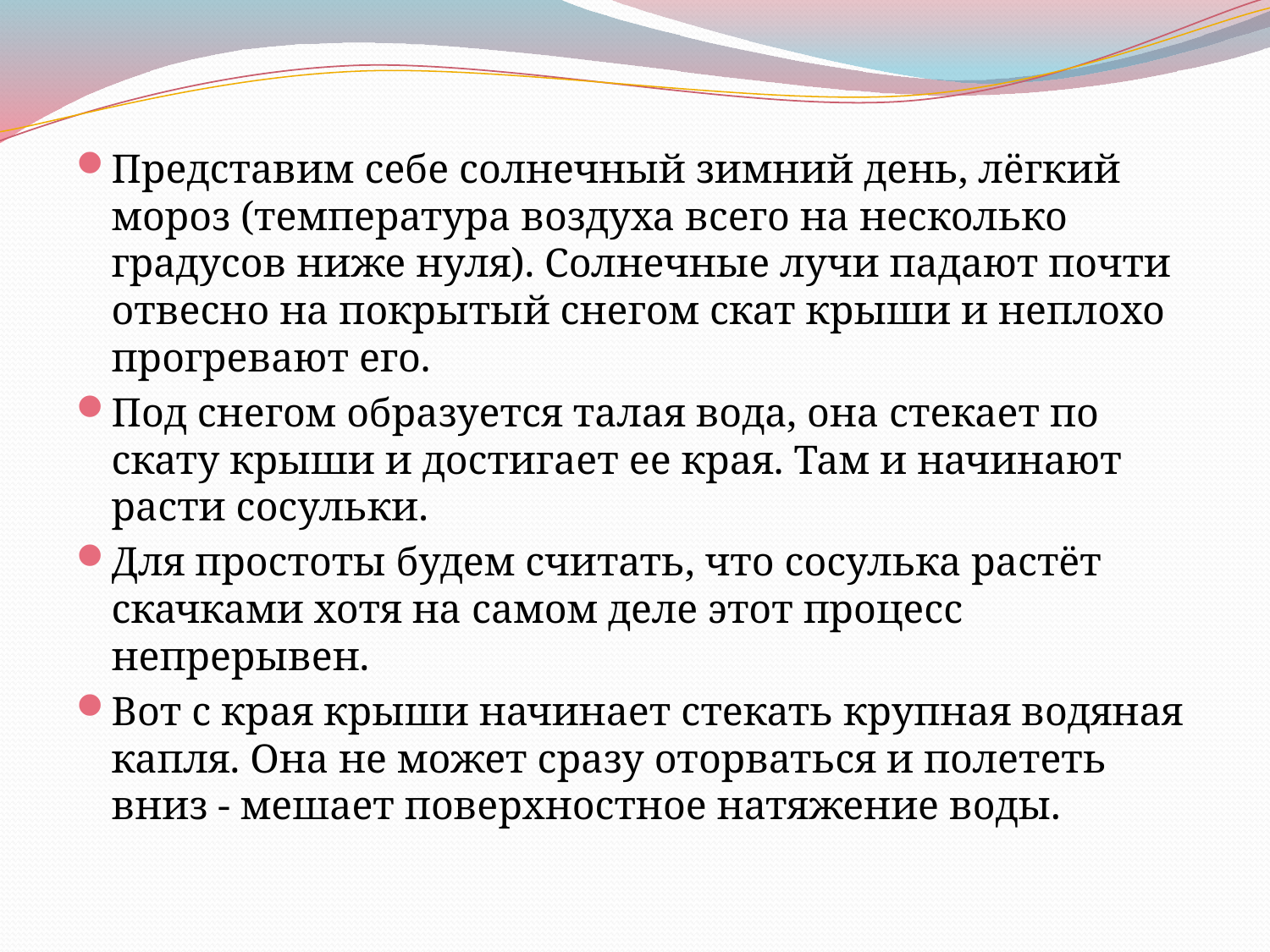

Представим себе солнечный зимний день, лёгкий мороз (температура воздуха всего на несколько градусов ниже нуля). Солнечные лучи падают почти отвесно на покрытый снегом скат крыши и неплохо прогревают его.
Под снегом образуется талая вода, она стекает по скату крыши и достигает ее края. Там и начинают расти сосульки.
Для простоты будем считать, что сосулька растёт скачками хотя на самом деле этот процесс непрерывен.
Вот с края крыши начинает стекать крупная водяная капля. Она не может сразу оторваться и полететь вниз - мешает поверхностное натяжение воды.